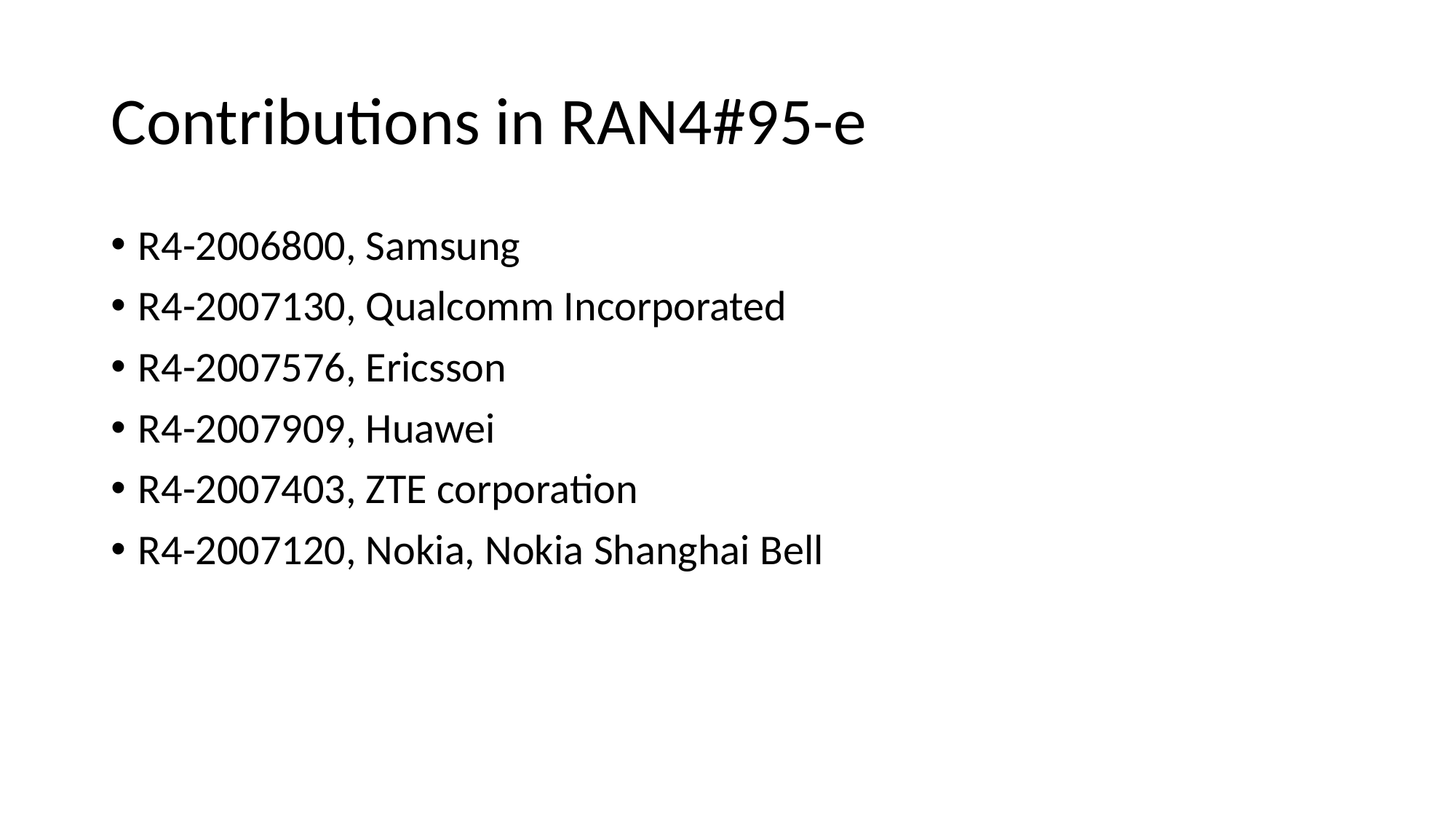

# Contributions in RAN4#95-e
R4-2006800, Samsung
R4-2007130, Qualcomm Incorporated
R4-2007576, Ericsson
R4-2007909, Huawei
R4-2007403, ZTE corporation
R4-2007120, Nokia, Nokia Shanghai Bell